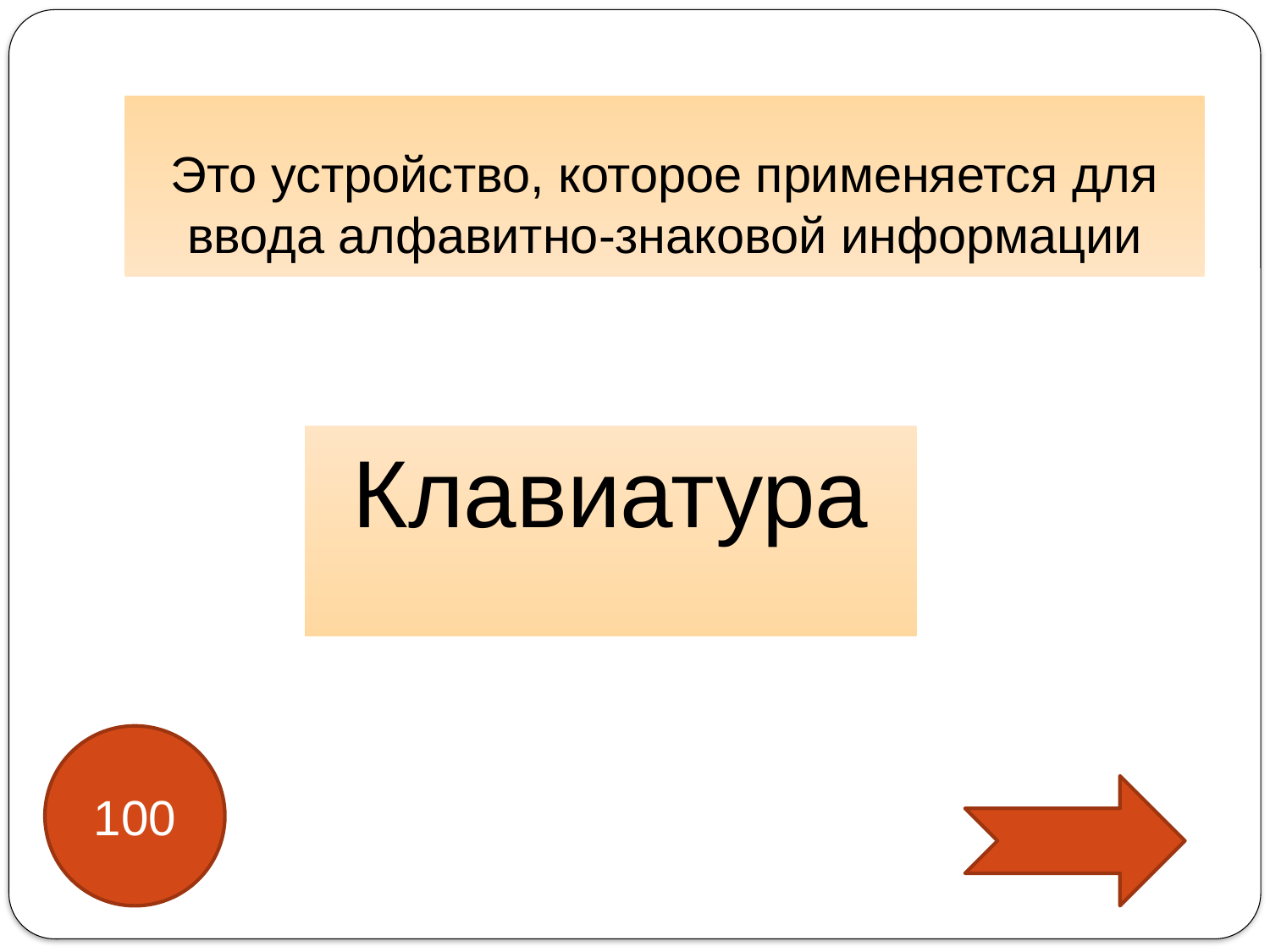

#
Это устройство, которое применяется для ввода алфавитно-знаковой информации

Клавиатура
100